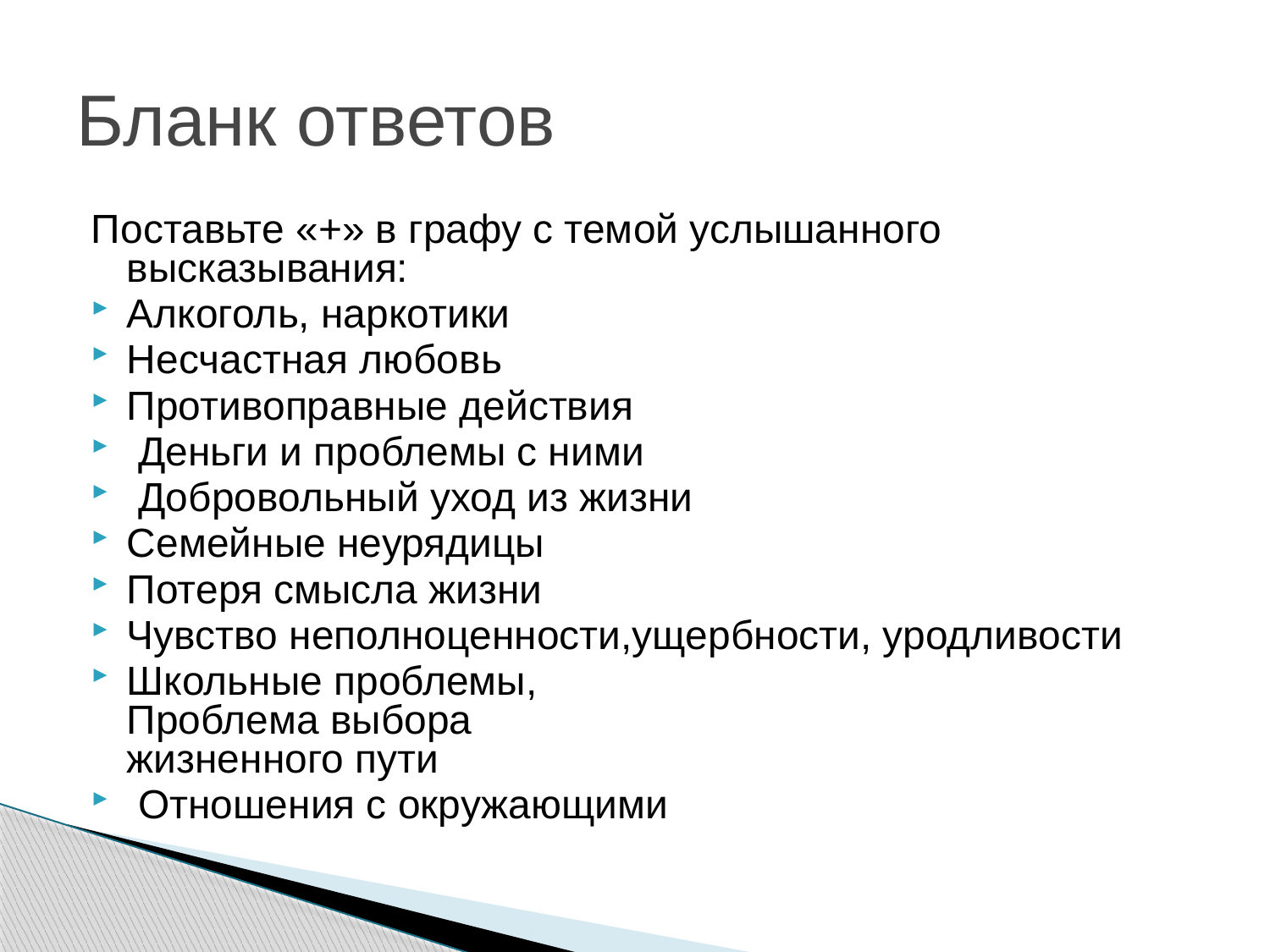

# Бланк ответов
Поставьте «+» в графу с темой услышанного высказывания:
Алкоголь, наркотики
Несчастная любовь
Противоправные действия
 Деньги и проблемы с ними
 Добровольный уход из жизни
Семейные неурядицы
Потеря смысла жизни
Чувство неполноценности,ущербности, уродливости
Школьные проблемы,
Проблема выбора
жизненного пути
 Отношения с окружающими